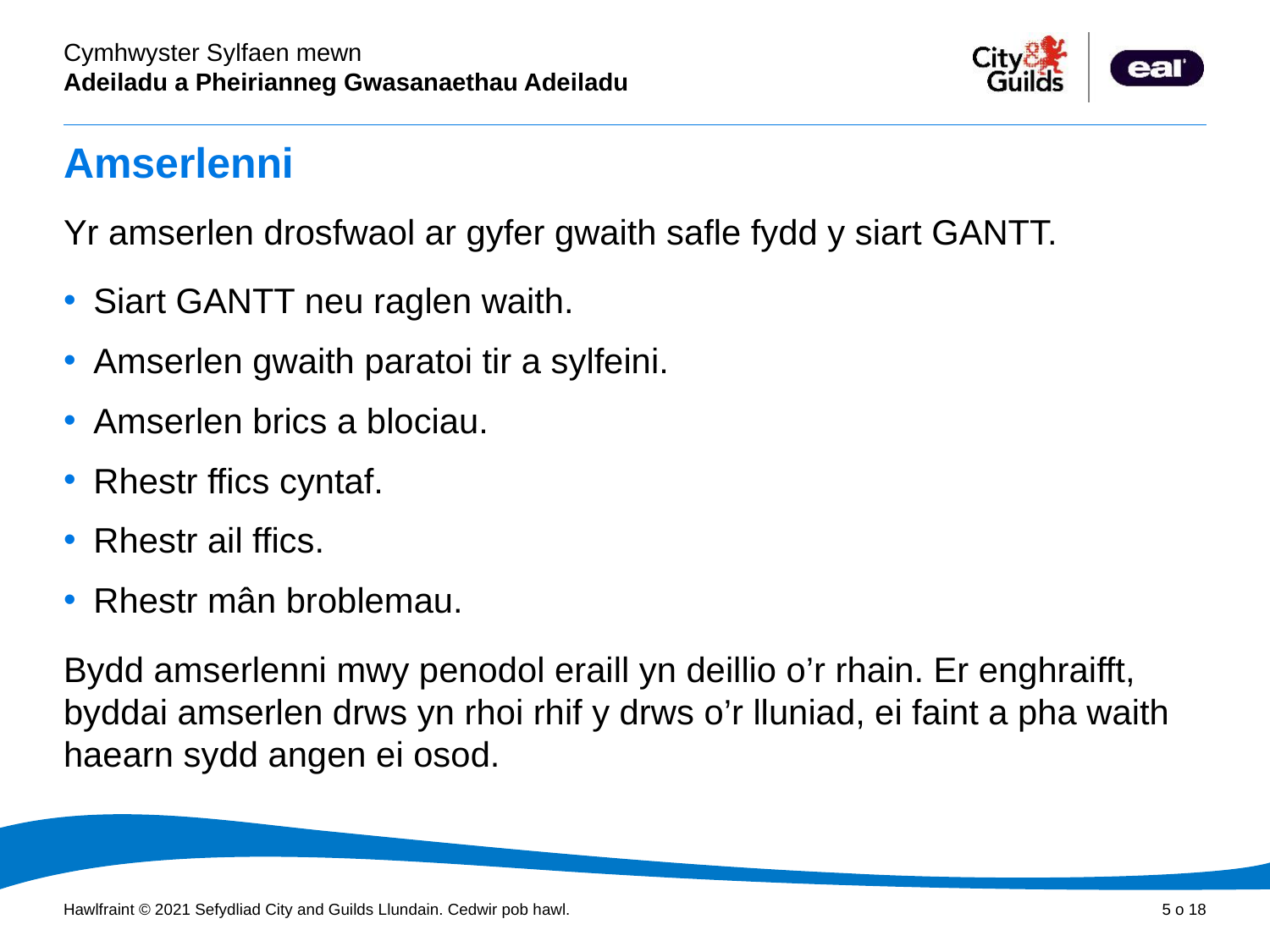

# Amserlenni
Yr amserlen drosfwaol ar gyfer gwaith safle fydd y siart GANTT.
Siart GANTT neu raglen waith.
Amserlen gwaith paratoi tir a sylfeini.
Amserlen brics a blociau.
Rhestr ffics cyntaf.
Rhestr ail ffics.
Rhestr mân broblemau.
Bydd amserlenni mwy penodol eraill yn deillio o’r rhain. Er enghraifft, byddai amserlen drws yn rhoi rhif y drws o’r lluniad, ei faint a pha waith haearn sydd angen ei osod.